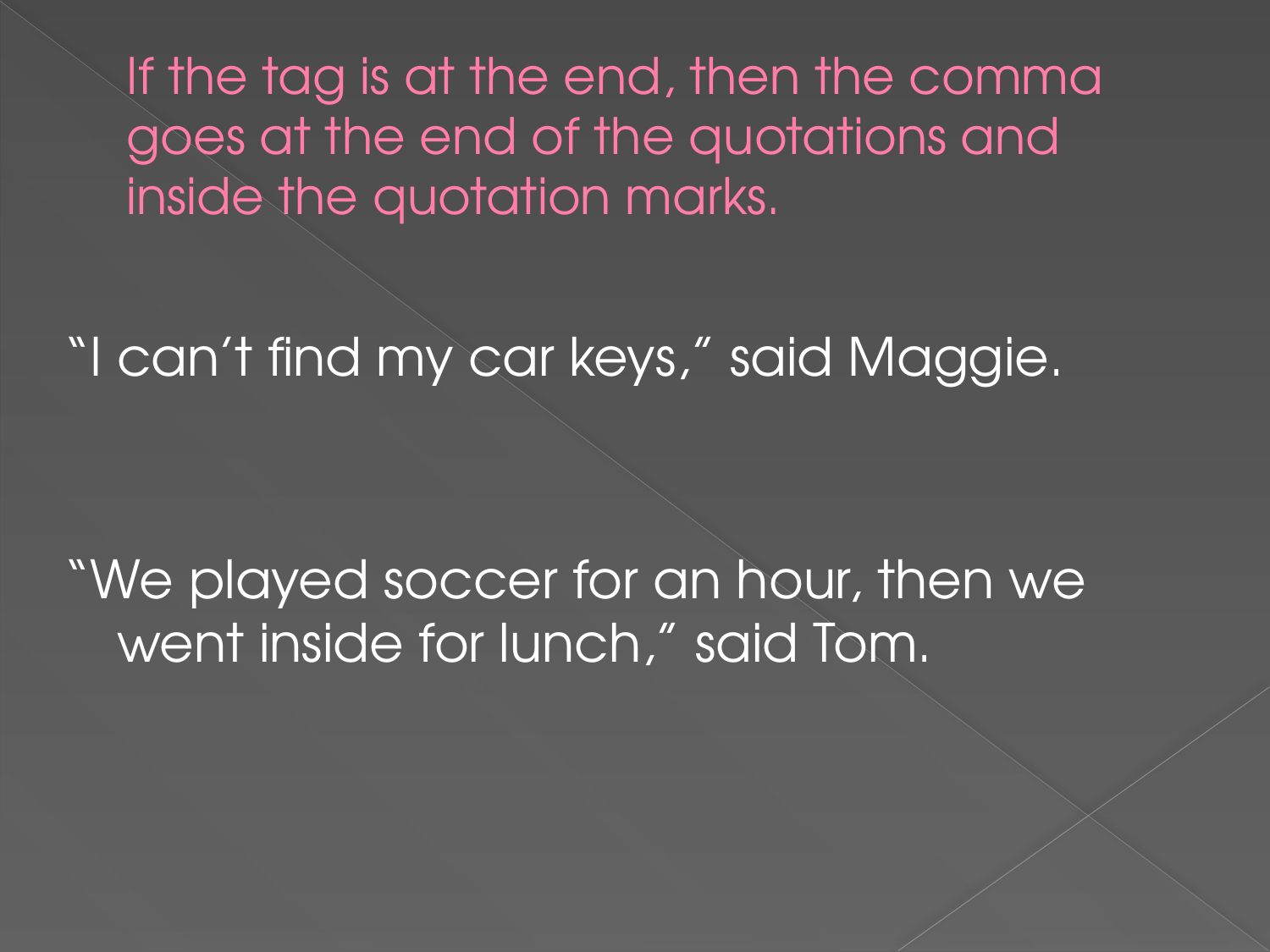

# If the tag is at the end, then the comma goes at the end of the quotations and inside the quotation marks.
“I can’t find my car keys,” said Maggie.

“We played soccer for an hour, then we went inside for lunch,” said Tom.